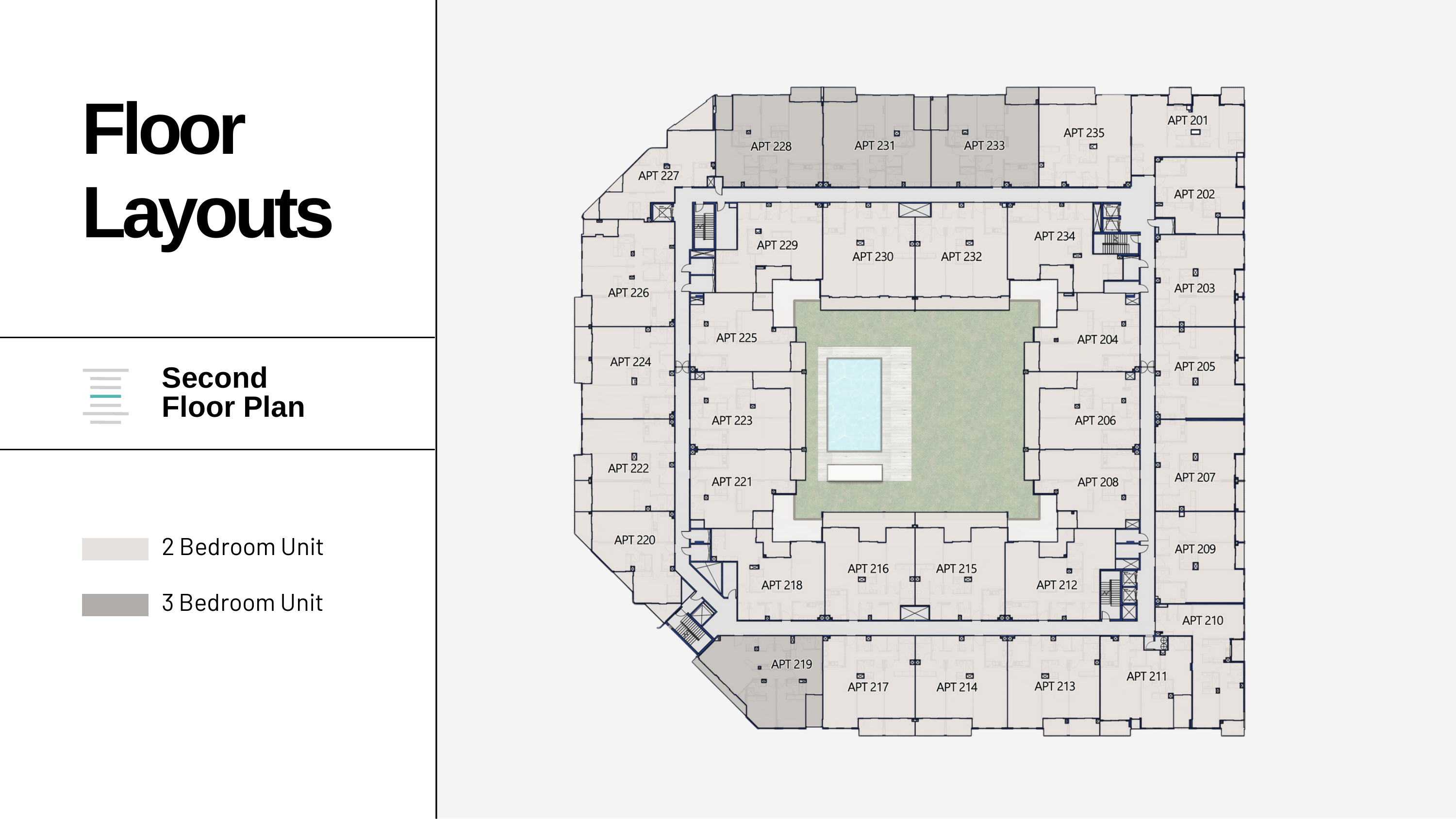

Floor
Layouts

Second Floor Plan

2 Bedroom Unit

3 Bedroom Unit